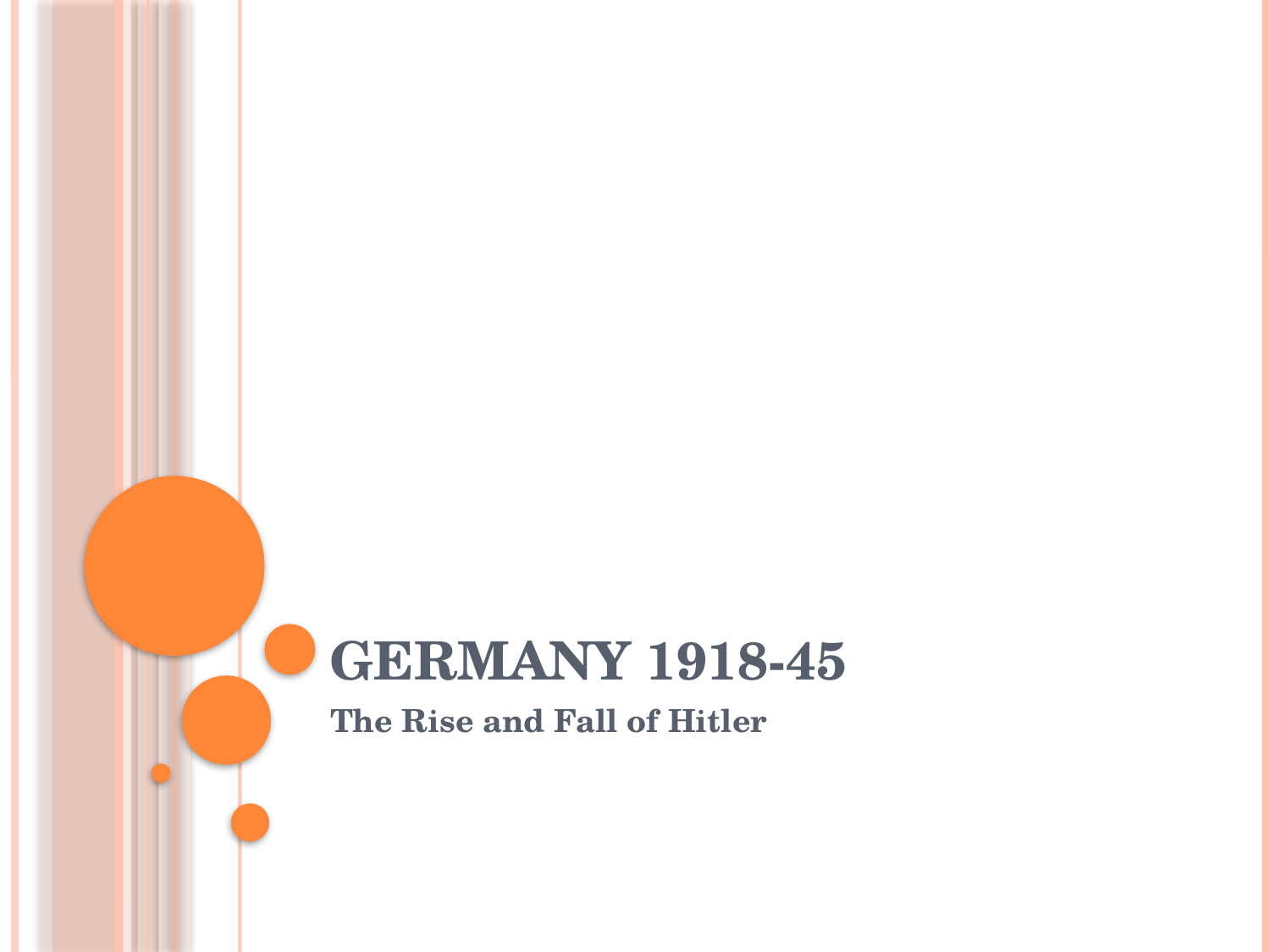

# Germany 1918-45
The Rise and Fall of Hitler